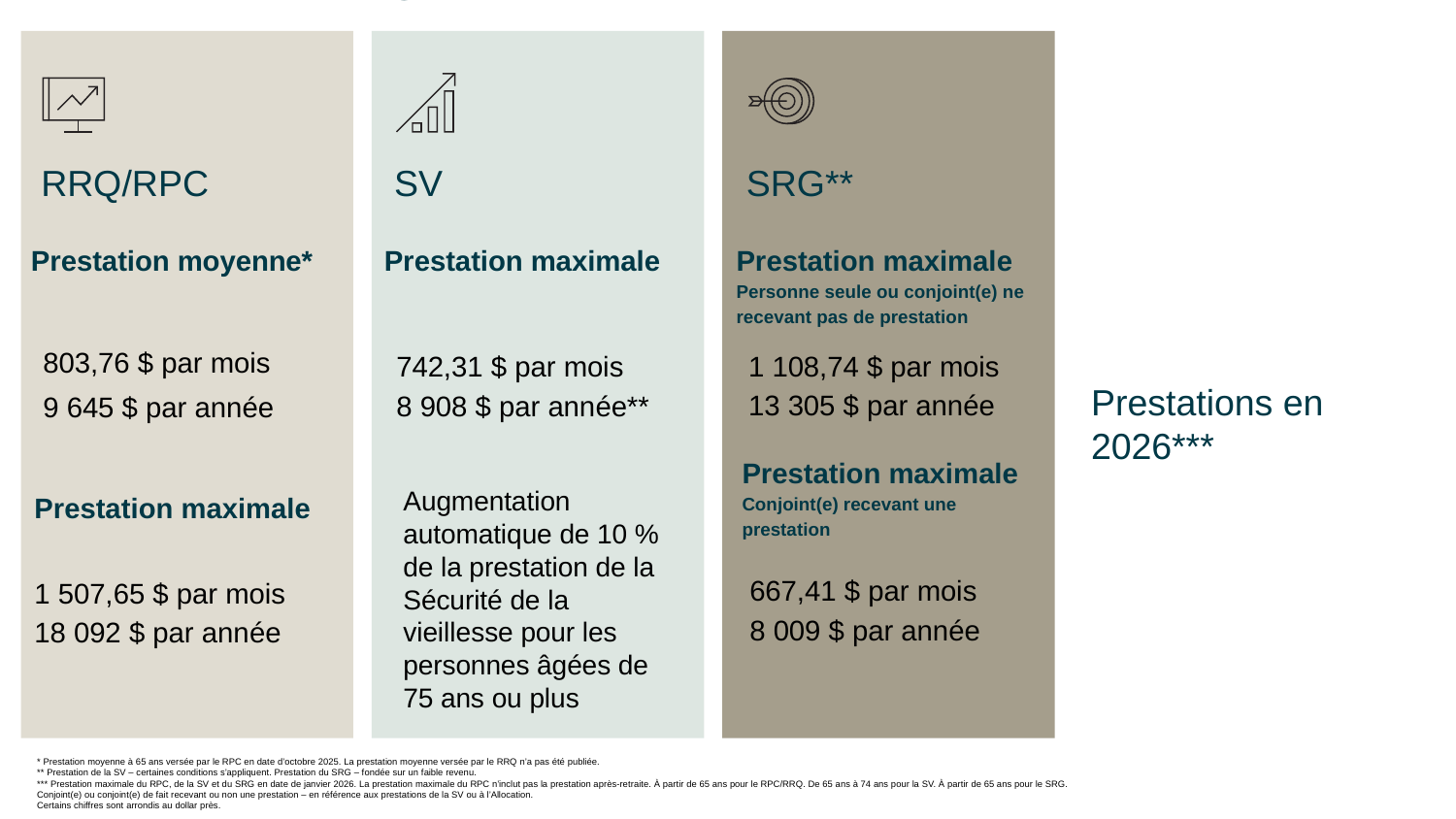

Prestations gouvernementales

SRG**

RRQ/RPC
SV

Prestation moyenne*
Prestation maximale
Prestation maximale Personne seule ou conjoint(e) ne recevant pas de prestation

803,76 $ par mois
9 645 $ par année

1 108,74 $ par mois
13 305 $ par année

742,31 $ par mois
8 908 $ par année**
Prestations en 2026***
Prestation maximale Conjoint(e) recevant une prestation

Augmentation automatique de 10 % de la prestation de la Sécurité de la vieillesse pour les personnes âgées de 75 ans ou plus

Prestation maximale
 667,41 $ par mois
 8 009 $ par année
1 507,65 $ par mois
18 092 $ par année
* Prestation moyenne à 65 ans versée par le RPC en date d’octobre 2025. La prestation moyenne versée par le RRQ n’a pas été publiée.
** Prestation de la SV – certaines conditions s’appliquent. Prestation du SRG – fondée sur un faible revenu.
*** Prestation maximale du RPC, de la SV et du SRG en date de janvier 2026. La prestation maximale du RPC n’inclut pas la prestation après-retraite. À partir de 65 ans pour le RPC/RRQ. De 65 ans à 74 ans pour la SV. À partir de 65 ans pour le SRG.
Conjoint(e) ou conjoint(e) de fait recevant ou non une prestation – en référence aux prestations de la SV ou à l’Allocation.
Certains chiffres sont arrondis au dollar près.